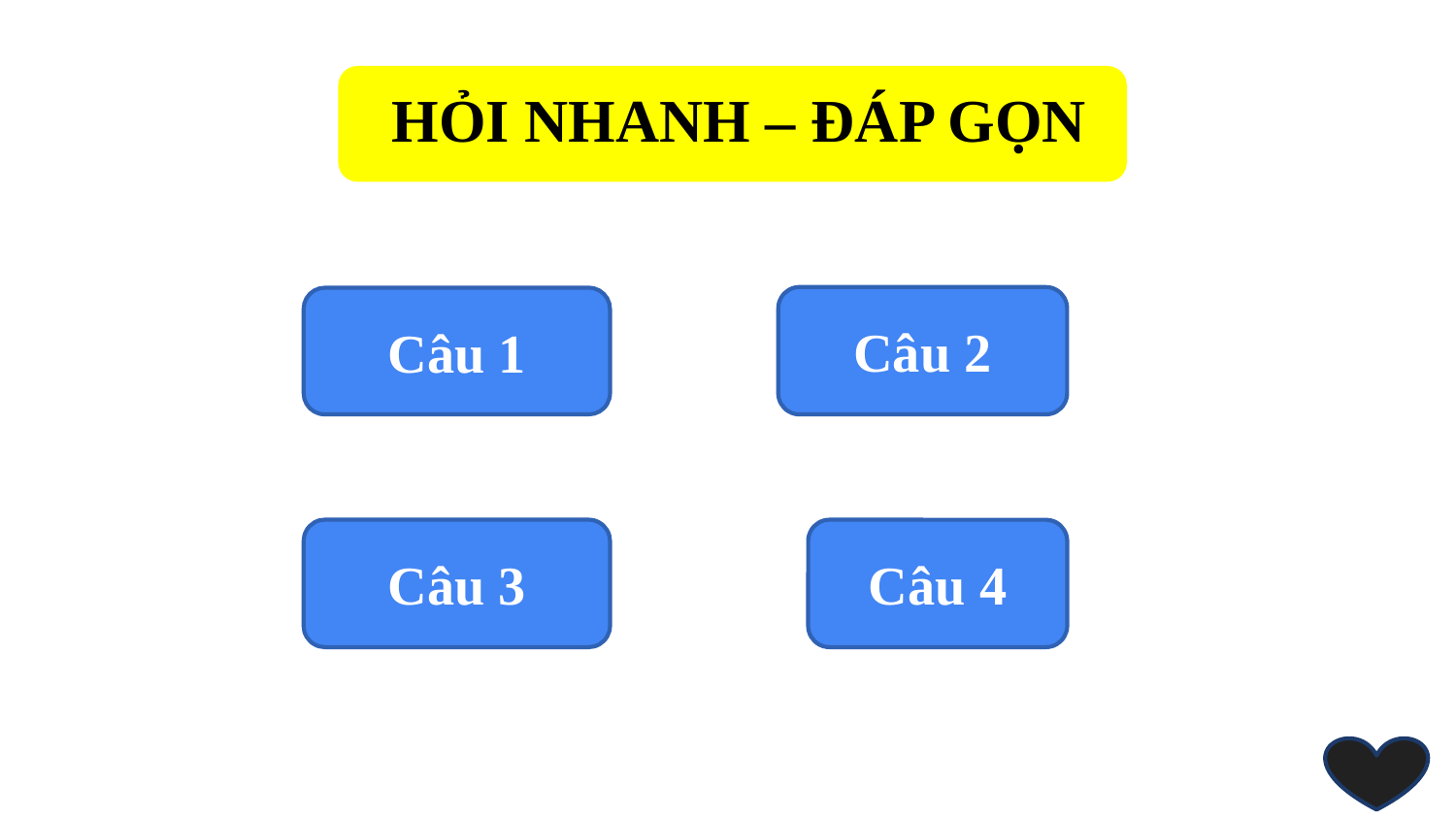

HỎI NHANH – ĐÁP GỌN
Câu 2
Câu 1
Câu 3
Câu 4